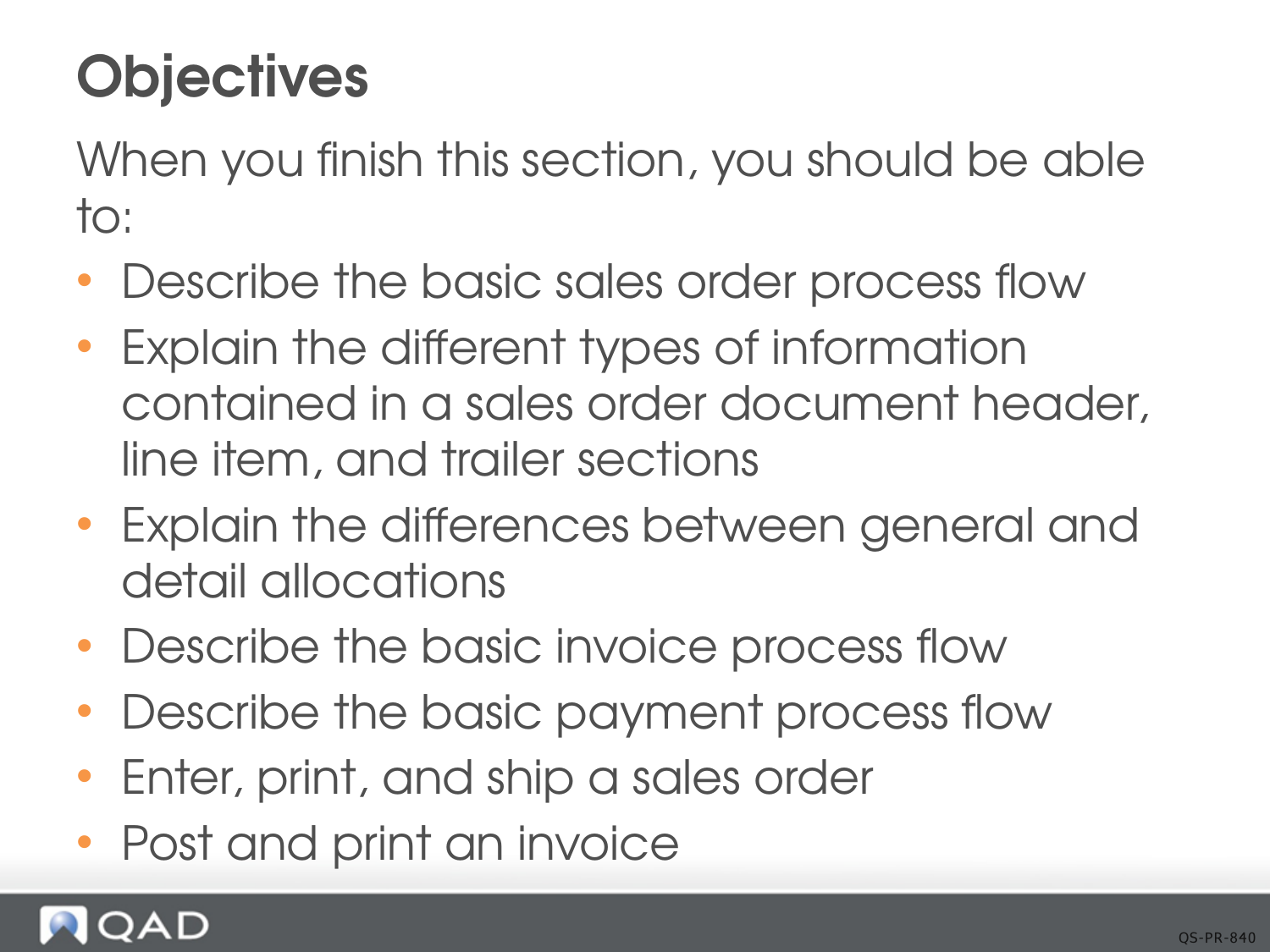

# Objectives
When you finish this section, you should be able to:
Describe the basic sales order process flow
Explain the different types of information contained in a sales order document header, line item, and trailer sections
Explain the differences between general and detail allocations
Describe the basic invoice process flow
Describe the basic payment process flow
Enter, print, and ship a sales order
Post and print an invoice

QS-PR-840